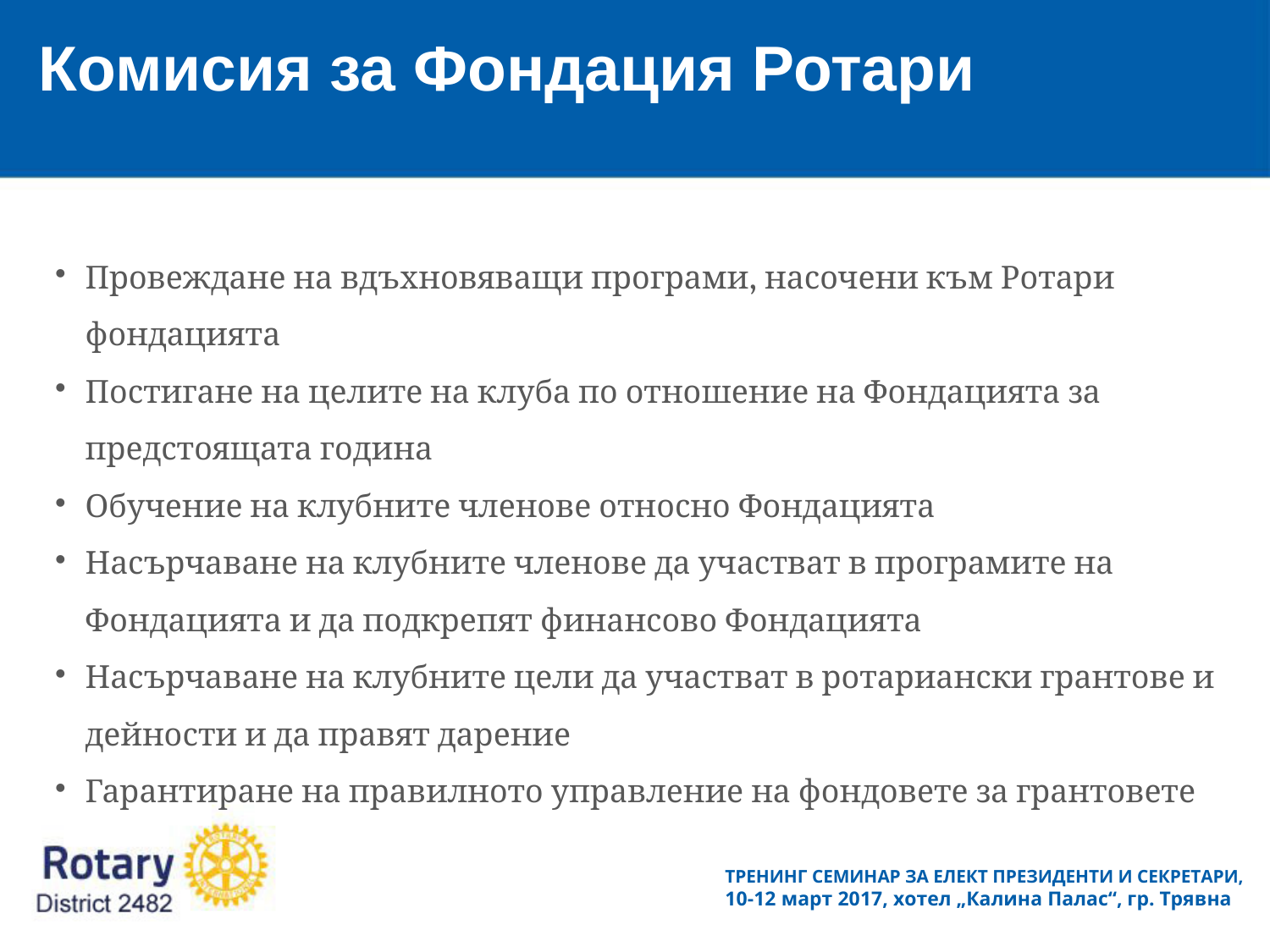

Комисия за Фондация Ротари
Провеждане на вдъхновяващи програми, насочени към Ротари фондацията
Постигане на целите на клуба по отношение на Фондацията за предстоящата година
Обучение на клубните членове относно Фондацията
Насърчаване на клубните членове да участват в програмите на Фондацията и да подкрепят финансово Фондацията
Насърчаване на клубните цели да участват в ротариански грантове и дейности и да правят дарение
Гарантиране на правилното управление на фондовете за грантовете